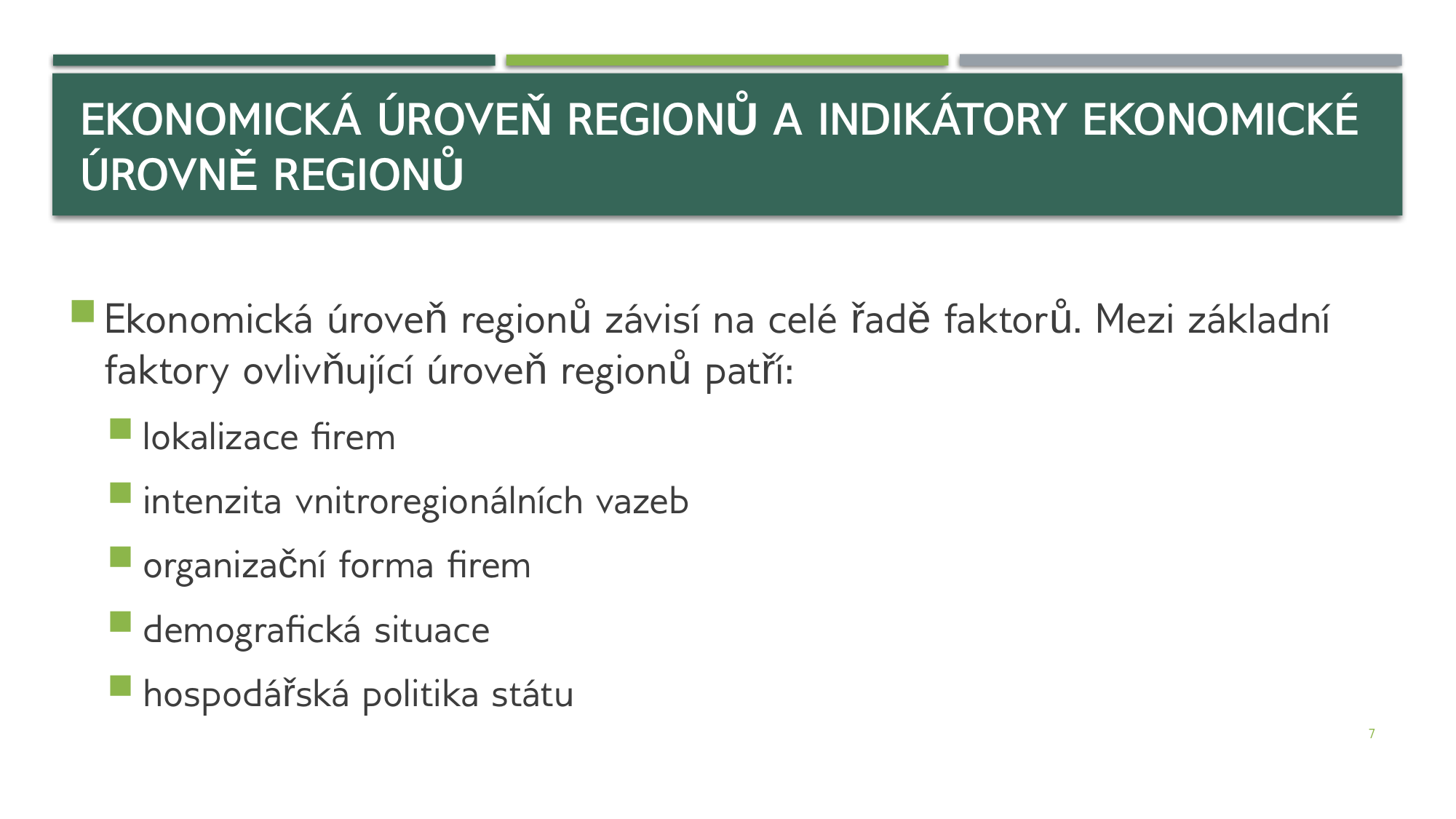

# Ekonomická úroveň regionů a indikátory ekonomické úrovně regionů
Ekonomická úroveň regionů závisí na celé řadě faktorů. Mezi základní faktory ovlivňující úroveň regionů patří:
lokalizace firem
intenzita vnitroregionálních vazeb
organizační forma firem
demografická situace
hospodářská politika státu
7